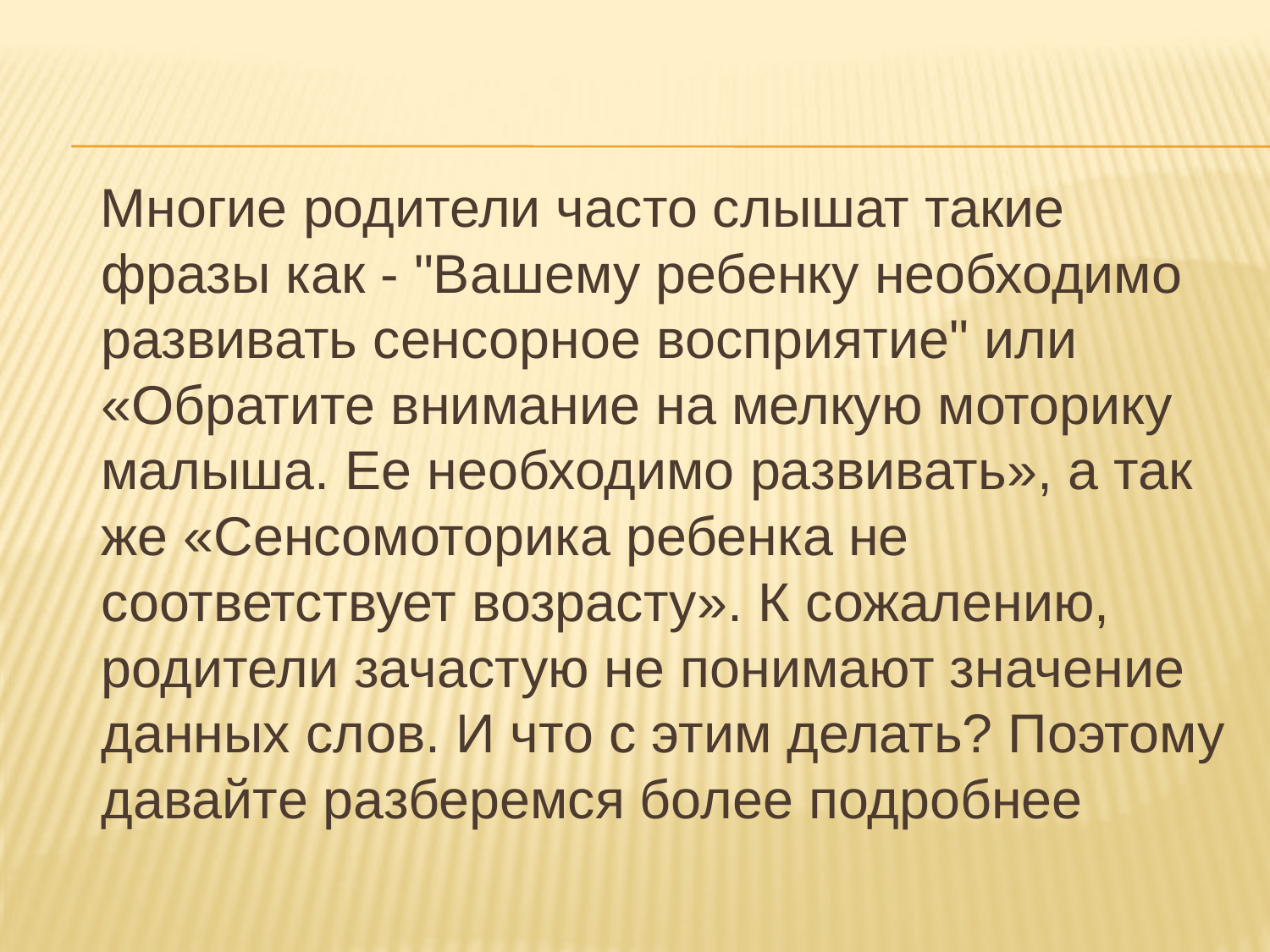

#
   Многие родители часто слышат такие фразы как - "Вашему ребенку необходимо развивать сенсорное восприятие" или «Обратите внимание на мелкую моторику малыша. Ее необходимо развивать», а так же «Сенсомоторика ребенка не соответствует возрасту». К сожалению, родители зачастую не понимают значение данных слов. И что с этим делать? Поэтому давайте разберемся более подробнее